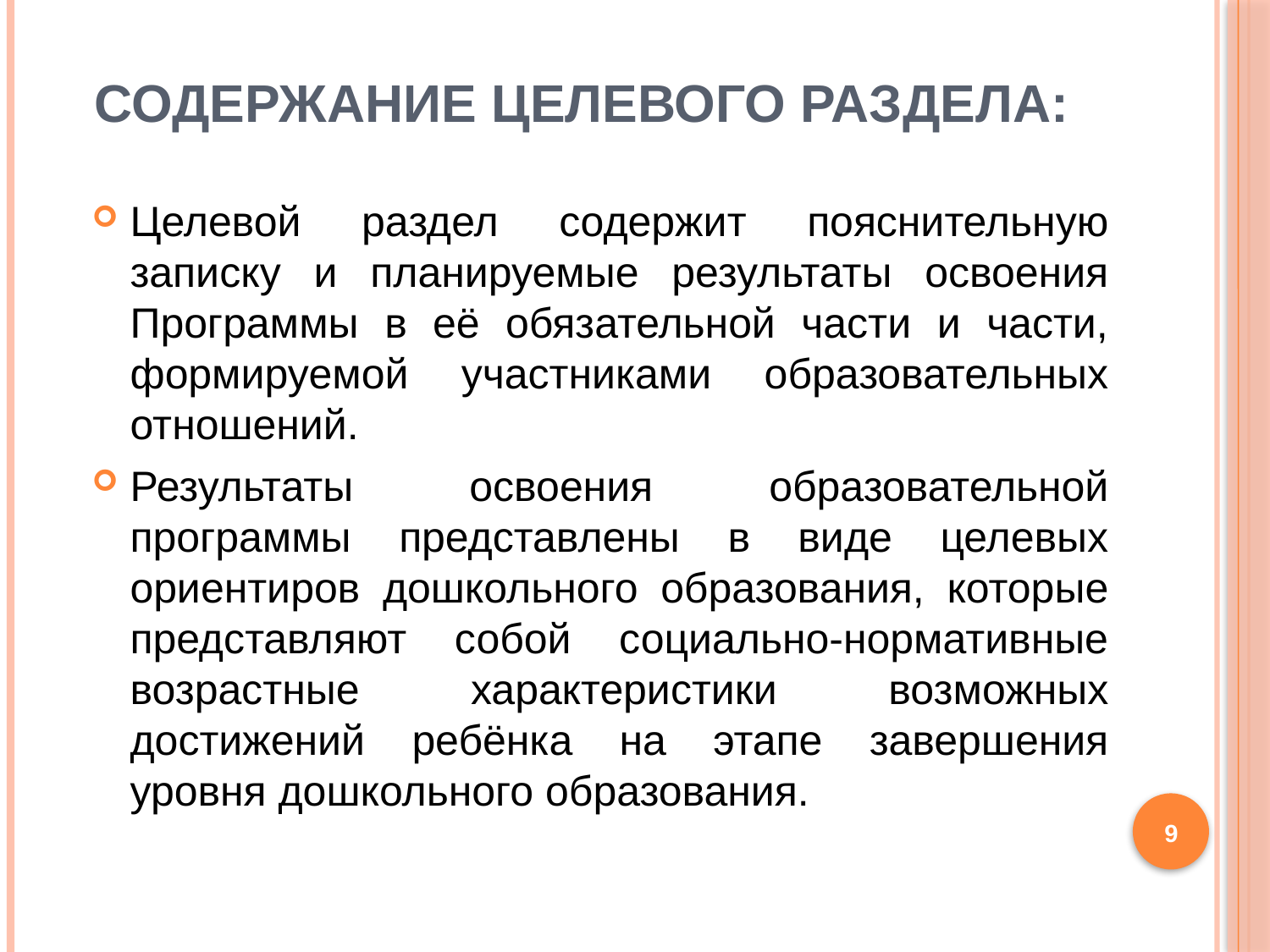

# Содержание целевого раздела:
Целевой раздел содержит пояснительную записку и планируемые результаты освоения Программы в её обязательной части и части, формируемой участниками образовательных отношений.
Результаты освоения образовательной программы представлены в виде целевых ориентиров дошкольного образования, которые представляют собой социально-нормативные возрастные характеристики возможных достижений ребёнка на этапе завершения уровня дошкольного образования.

9